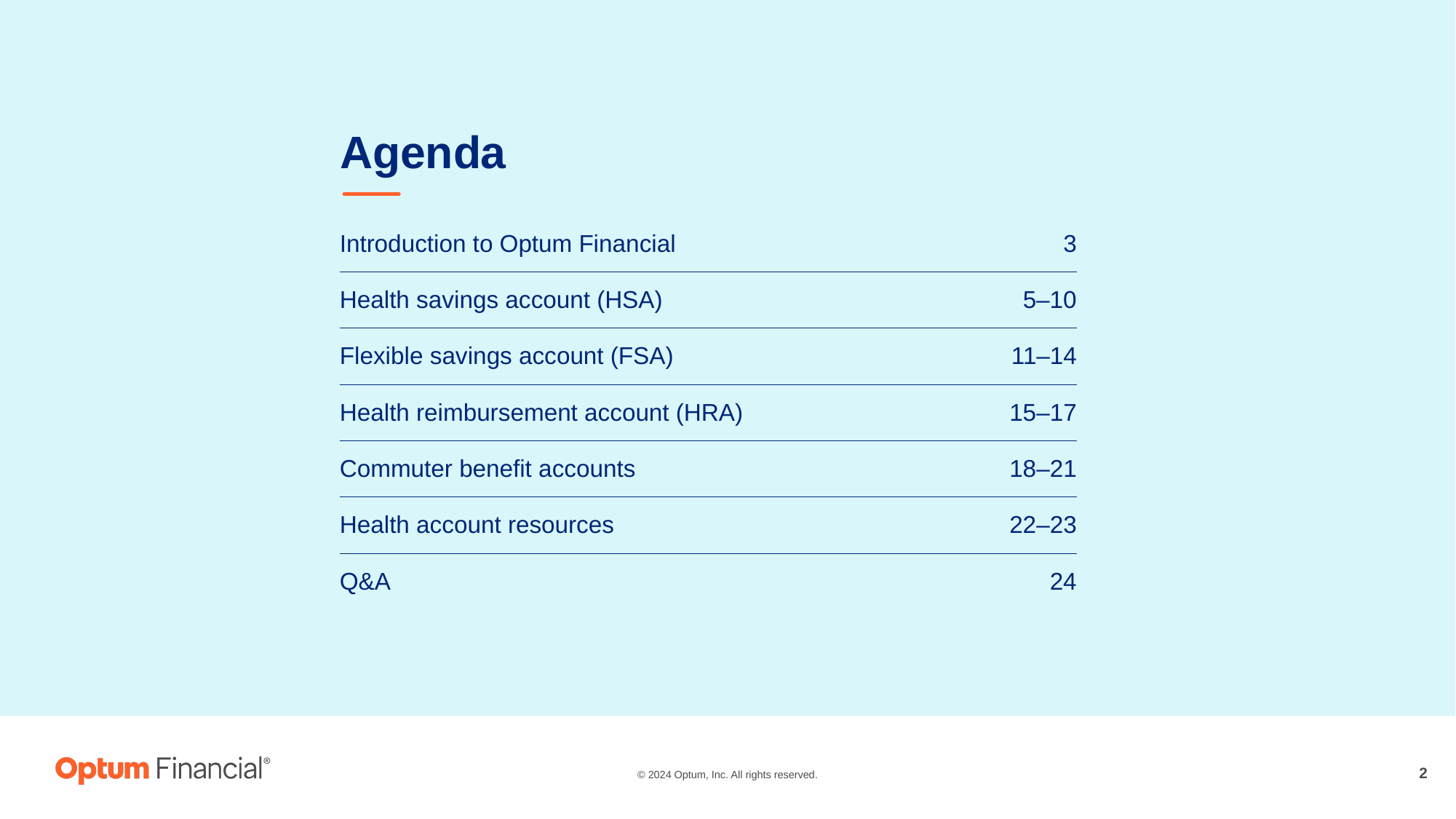

Agenda
| Introduction to Optum Financial | 3 |
| --- | --- |
| Health savings account (HSA) | 5–10 |
| Flexible savings account (FSA) | 11–14 |
| Health reimbursement account (HRA) | 15–17 |
| Commuter benefit accounts | 18–21 |
| Health account resources | 22–23 |
| Q&A | 24 |